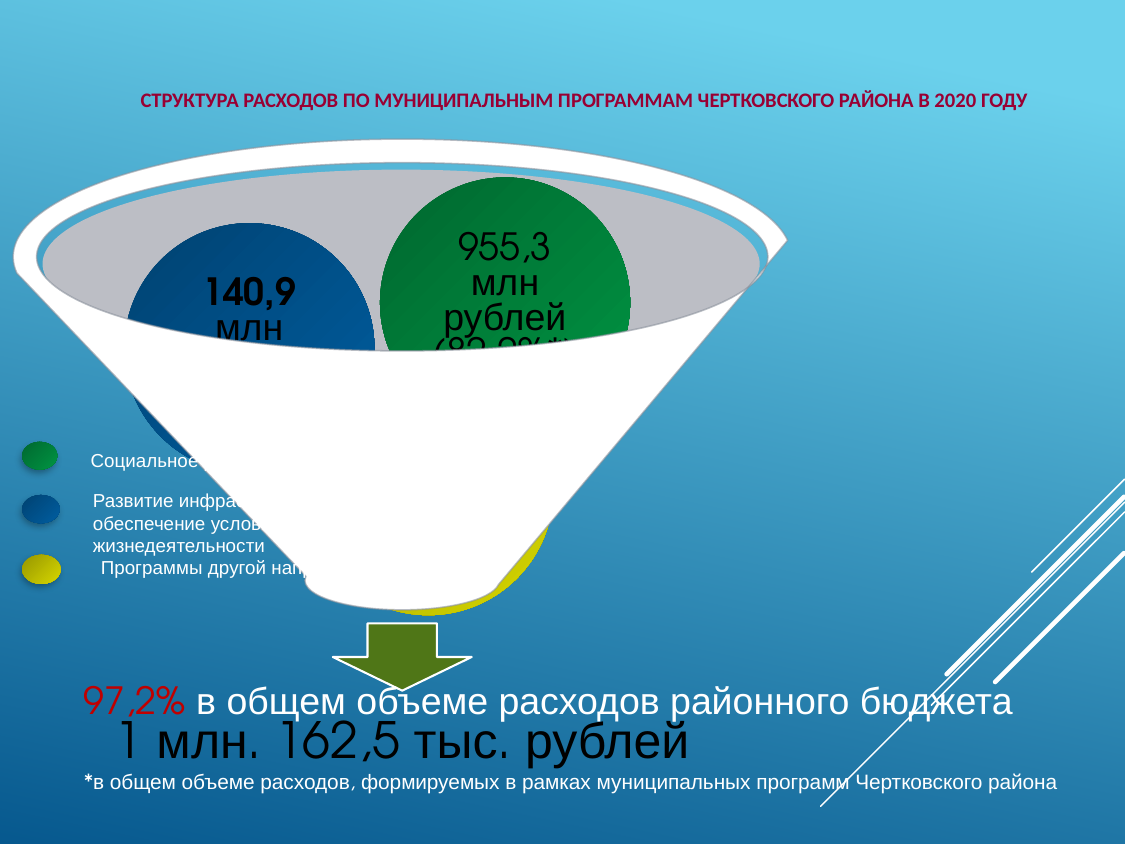

# Структура расходов по муниципальным программам чертковского района в 2020 году
955,3 млн рублей (82,2%*)
140,9 млн рублей (12,1%*)
1 млн. 162,5 тыс. рублей

Социальное развитие

Развитие инфраструктуры и
обеспечение условий
жизнедеятельности

Программы другой направленности

97,2% в общем объеме расходов районного бюджета
*в общем объеме расходов, формируемых в рамках муниципальных программ Чертковского района